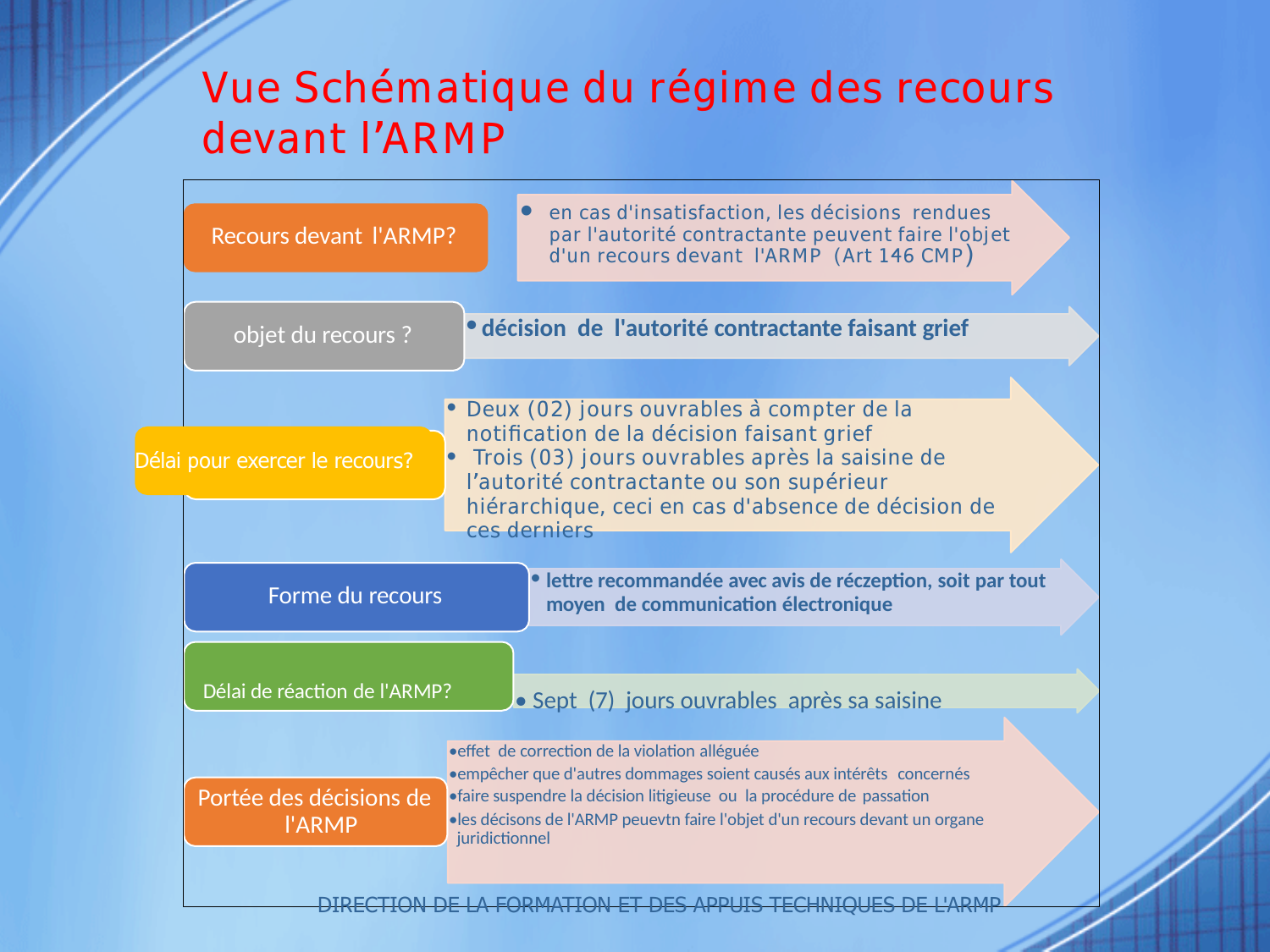

# Vue Schématique du régime des recours devant l’ARMP

en cas d'insatisfaction, les décisions  rendues par l'autorité contractante peuvent faire l'objet d'un recours devant  l'ARMP  (Art 146 CMP)

Recours devant l'ARMP?

décision  de  l'autorité contractante faisant grief
objet du recours ?

Deux (02) jours ouvrables à compter de la notification de la décision faisant grief
 Trois (03) jours ouvrables après la saisine de l’autorité contractante ou son supérieur hiérarchique, ceci en cas d'absence de décision de ces derniers
Délai pour exercer le recours?

lettre recommandée avec avis de réczeption, soit par tout  moyen  de communication électronique
Forme du recours

Délai de réaction de l'ARMP?	• Sept  (7)  jours ouvrables  après sa saisine

•effet  de correction de la violation alléguée
•empêcher que d'autres dommages soient causés aux intérêts  concernés
•faire suspendre la décision litigieuse  ou  la procédure de passation
•les décisons de l'ARMP peuevtn faire l'objet d'un recours devant un organe  juridictionnel

Portée des décisions de  l'ARMP
DIRECTION DE LA FORMATION ET DES APPUIS TECHNIQUES DE L'ARMP